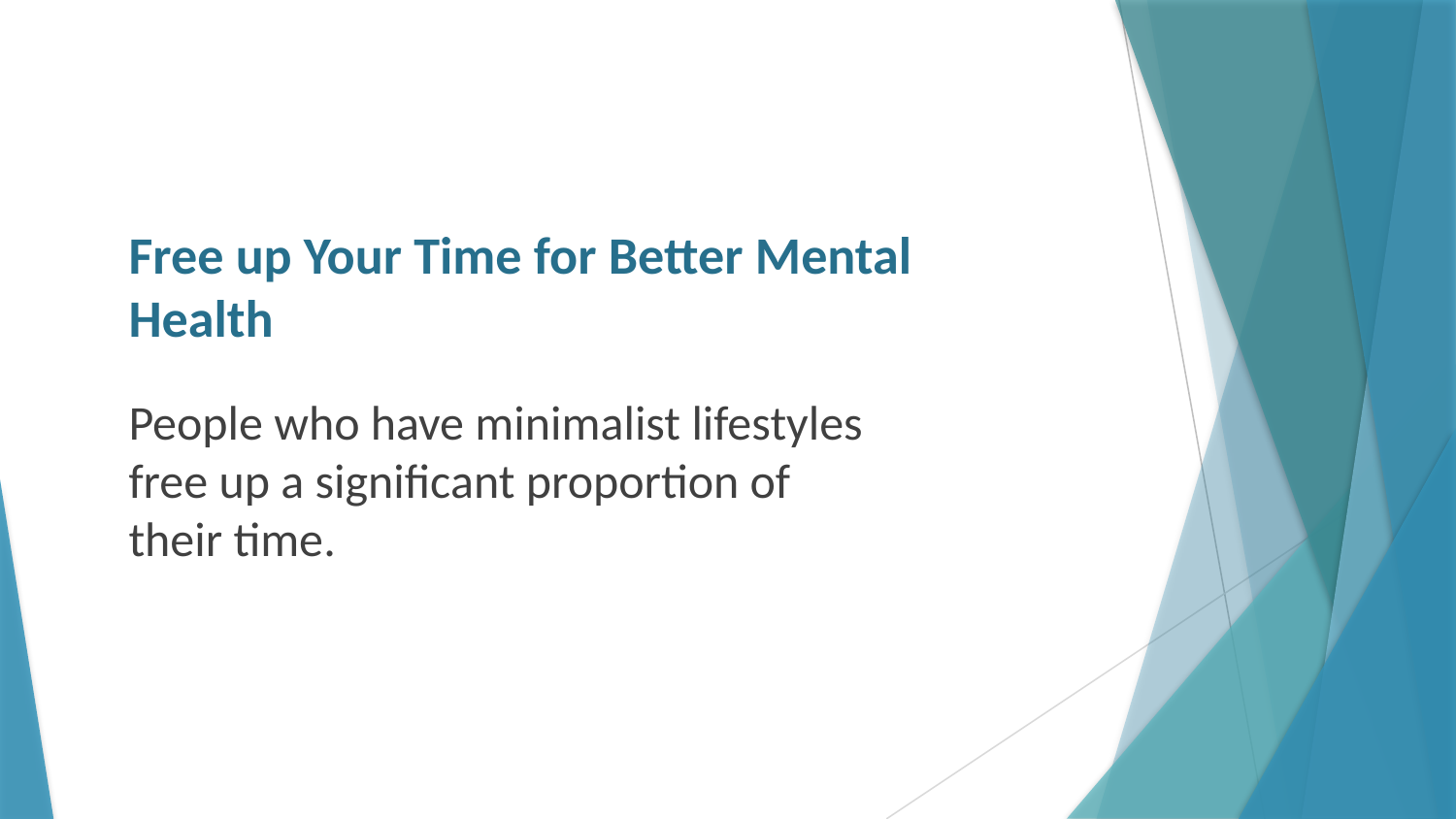

# Free up Your Time for Better Mental Health
People who have minimalist lifestyles free up a significant proportion of their time.